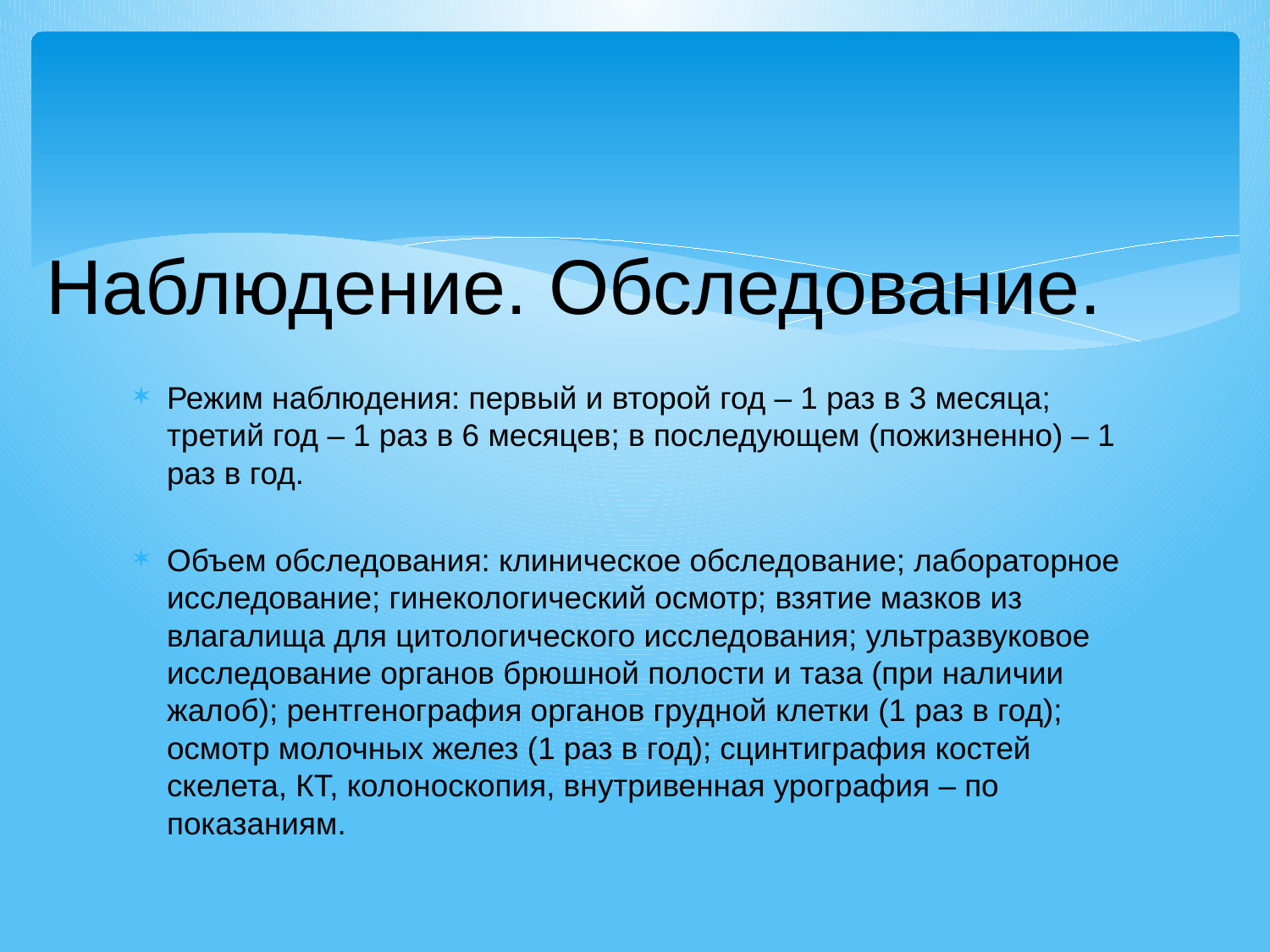

# Наблюдение. Обследование.
Режим наблюдения: первый и второй год – 1 раз в 3 месяца; третий год – 1 раз в 6 месяцев; в последующем (пожизненно) – 1 раз в год.

Объем обследования: клиническое обследование; лабораторное исследование; гинекологический осмотр; взятие мазков из влагалища для цитологического исследования; ультразвуковое исследование органов брюшной полости и таза (при наличии жалоб); рентгенография органов грудной клетки (1 раз в год); осмотр молочных желез (1 раз в год); сцинтиграфия костей скелета, КТ, колоноскопия, внутривенная урография – по показаниям.